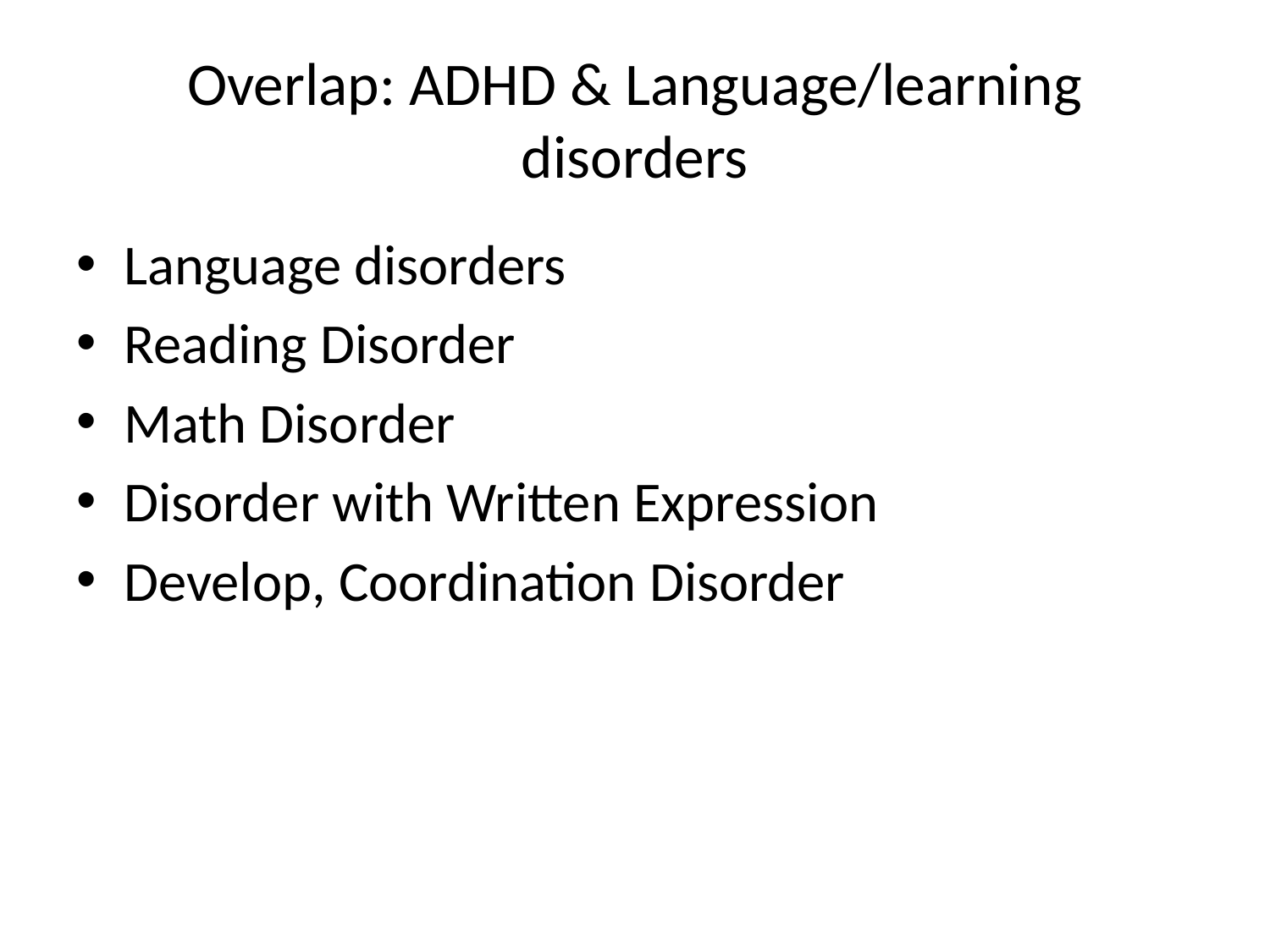

# Overlap: ADHD & Language/learning disorders
Language disorders
Reading Disorder
Math Disorder
Disorder with Written Expression
Develop, Coordination Disorder